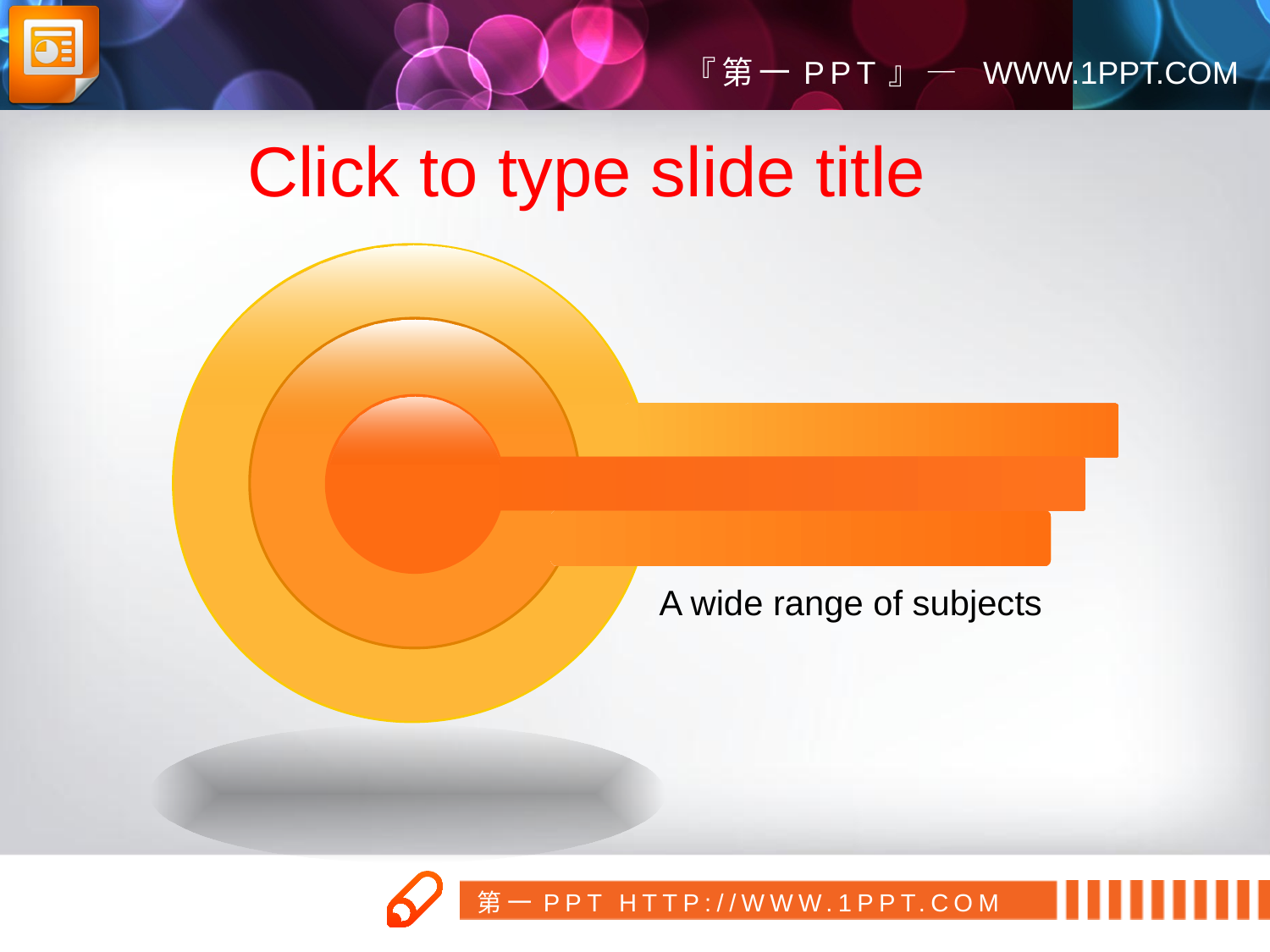

Click to type slide title

A wide range of subjects